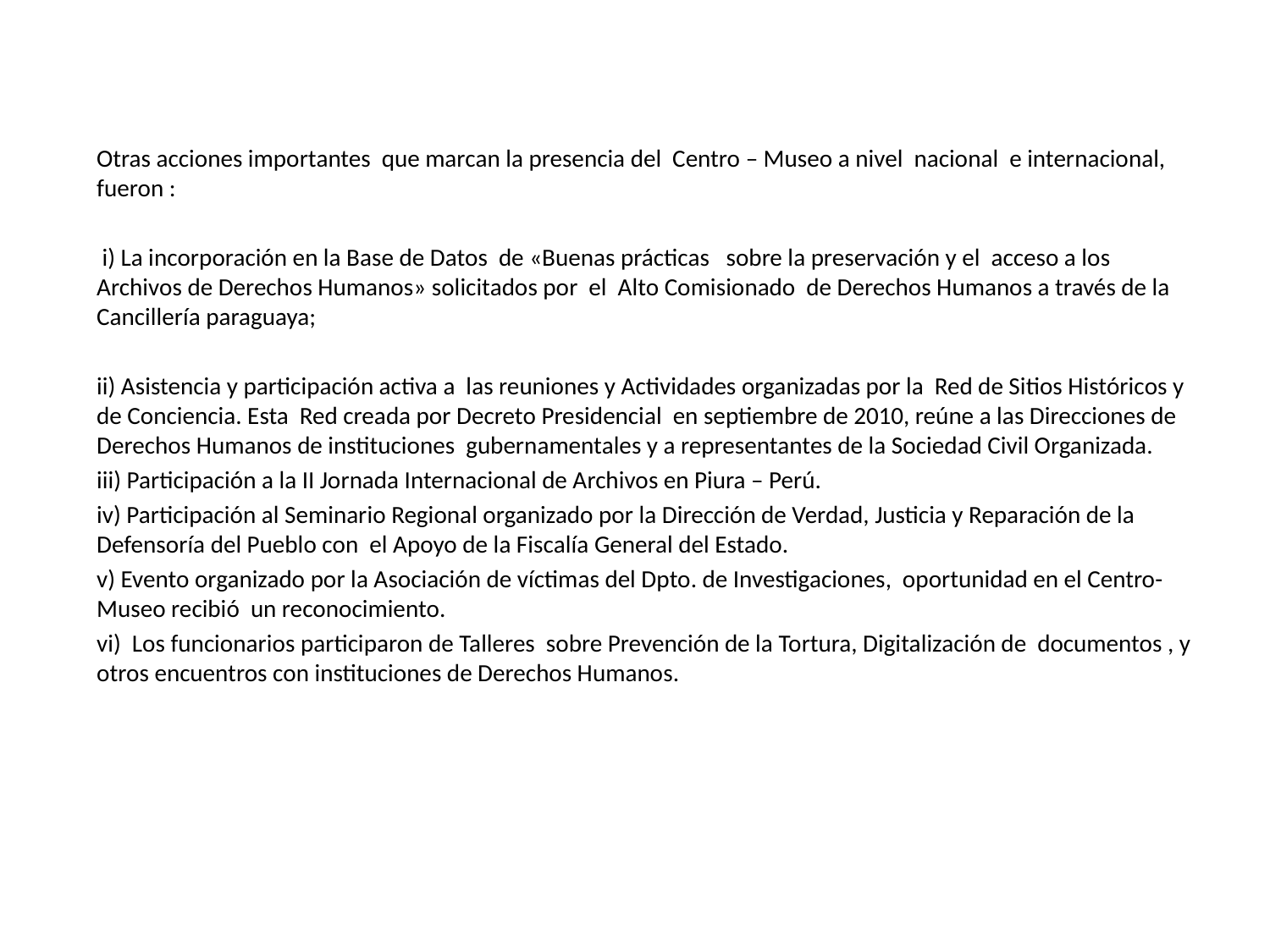

Otras acciones importantes  que marcan la presencia del  Centro – Museo a nivel  nacional  e internacional, fueron :

 i) La incorporación en la Base de Datos  de «Buenas prácticas   sobre la preservación y el  acceso a los   Archivos de Derechos Humanos» solicitados por  el  Alto Comisionado  de Derechos Humanos a través de la Cancillería paraguaya;

ii) Asistencia y participación activa a  las reuniones y Actividades organizadas por la  Red de Sitios Históricos y de Conciencia. Esta  Red creada por Decreto Presidencial  en septiembre de 2010, reúne a las Direcciones de Derechos Humanos de instituciones  gubernamentales y a representantes de la Sociedad Civil Organizada.
iii) Participación a la II Jornada Internacional de Archivos en Piura – Perú.
iv) Participación al Seminario Regional organizado por la Dirección de Verdad, Justicia y Reparación de la Defensoría del Pueblo con  el Apoyo de la Fiscalía General del Estado.
v) Evento organizado por la Asociación de víctimas del Dpto. de Investigaciones,  oportunidad en el Centro-Museo recibió  un reconocimiento.
vi)  Los funcionarios participaron de Talleres  sobre Prevención de la Tortura, Digitalización de  documentos , y otros encuentros con instituciones de Derechos Humanos.